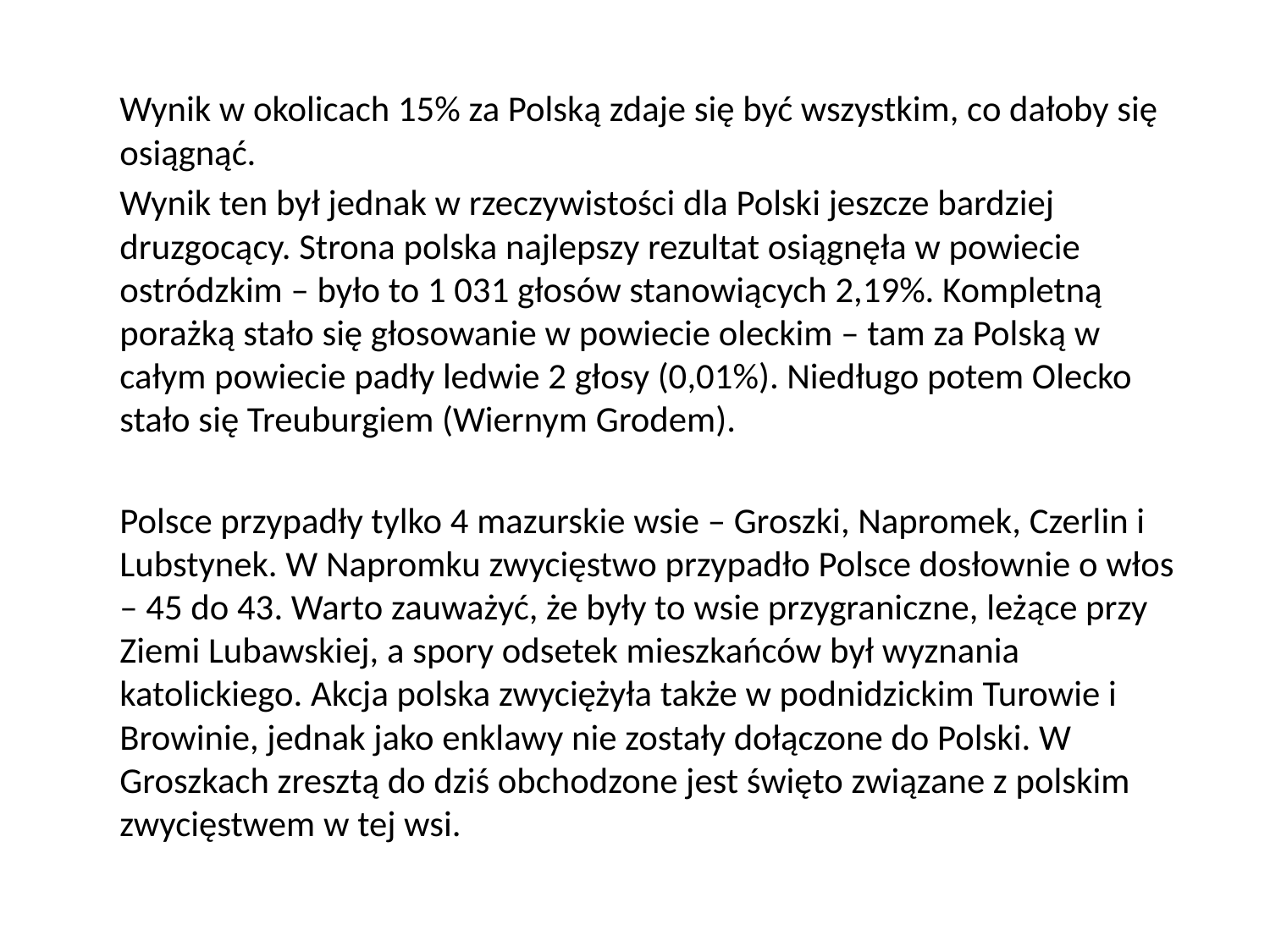

Wynik w okolicach 15% za Polską zdaje się być wszystkim, co dałoby się osiągnąć.
	Wynik ten był jednak w rzeczywistości dla Polski jeszcze bardziej druzgocący. Strona polska najlepszy rezultat osiągnęła w powiecie ostródzkim – było to 1 031 głosów stanowiących 2,19%. Kompletną porażką stało się głosowanie w powiecie oleckim – tam za Polską w całym powiecie padły ledwie 2 głosy (0,01%). Niedługo potem Olecko stało się Treuburgiem (Wiernym Grodem).

	Polsce przypadły tylko 4 mazurskie wsie – Groszki, Napromek, Czerlin i Lubstynek. W Napromku zwycięstwo przypadło Polsce dosłownie o włos – 45 do 43. Warto zauważyć, że były to wsie przygraniczne, leżące przy Ziemi Lubawskiej, a spory odsetek mieszkańców był wyznania katolickiego. Akcja polska zwyciężyła także w podnidzickim Turowie i Browinie, jednak jako enklawy nie zostały dołączone do Polski. W Groszkach zresztą do dziś obchodzone jest święto związane z polskim zwycięstwem w tej wsi.